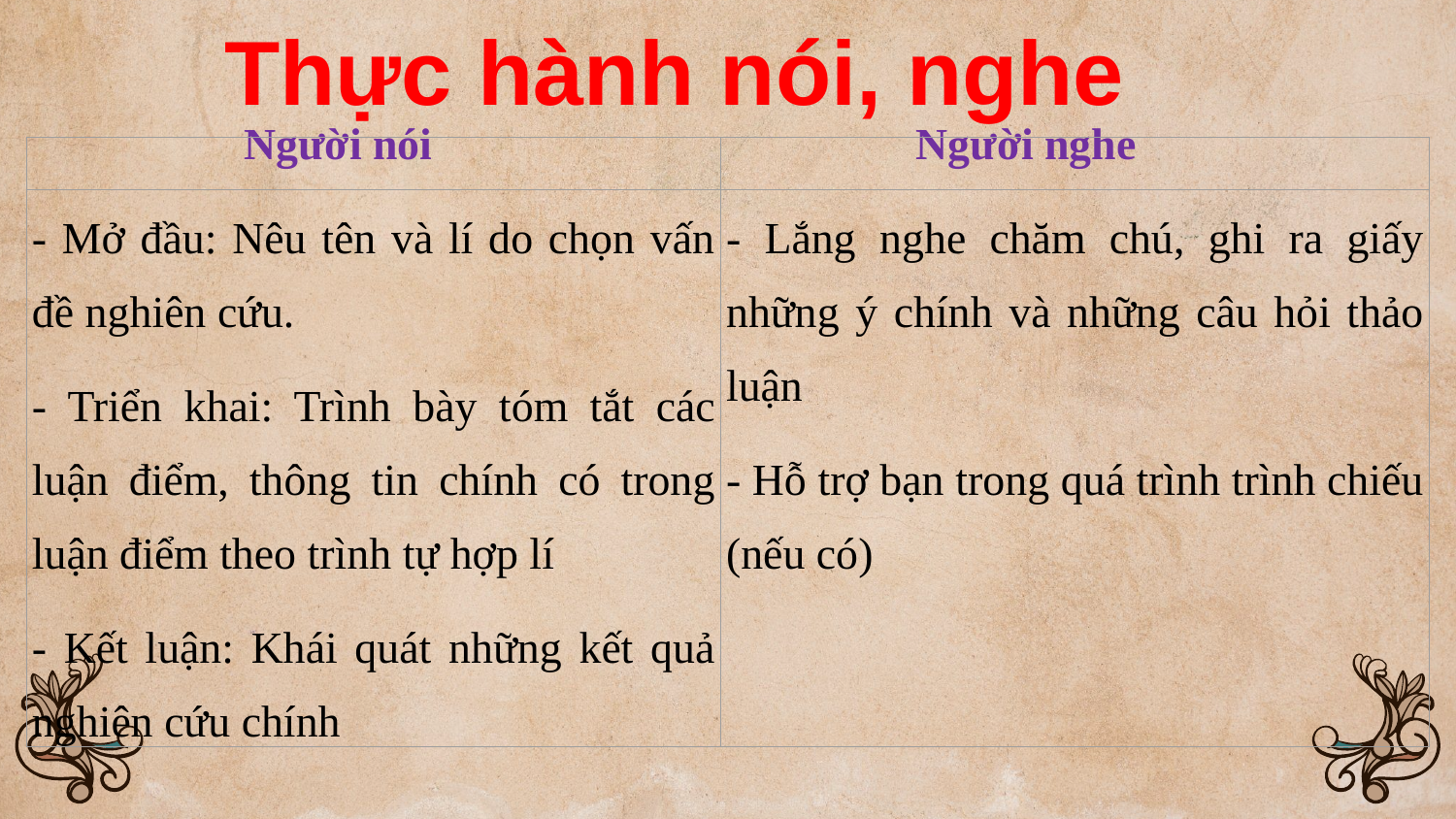

# Thực hành nói, nghe
| Người nói | Người nghe |
| --- | --- |
| - Mở đầu: Nêu tên và lí do chọn vấn đề nghiên cứu. - Triển khai: Trình bày tóm tắt các luận điểm, thông tin chính có trong luận điểm theo trình tự hợp lí - Kết luận: Khái quát những kết quả nghiên cứu chính | - Lắng nghe chăm chú, ghi ra giấy những ý chính và những câu hỏi thảo luận - Hỗ trợ bạn trong quá trình trình chiếu (nếu có) |